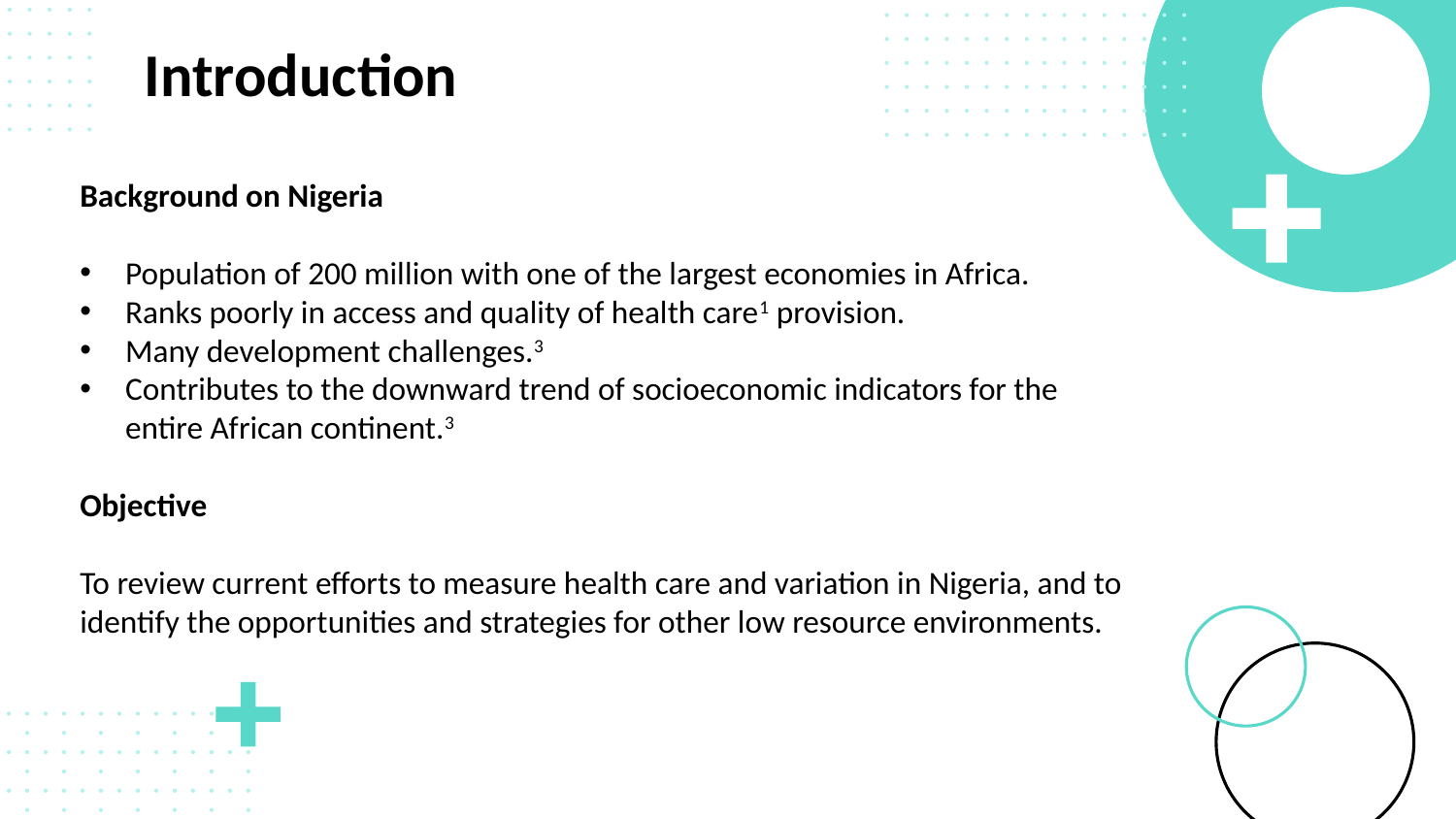

# Introduction
Background on Nigeria

Population of 200 million with one of the largest economies in Africa.
Ranks poorly in access and quality of health care1 provision.
Many development challenges.3
Contributes to the downward trend of socioeconomic indicators for the entire African continent.3

Objective

To review current efforts to measure health care and variation in Nigeria, and to identify the opportunities and strategies for other low resource environments.